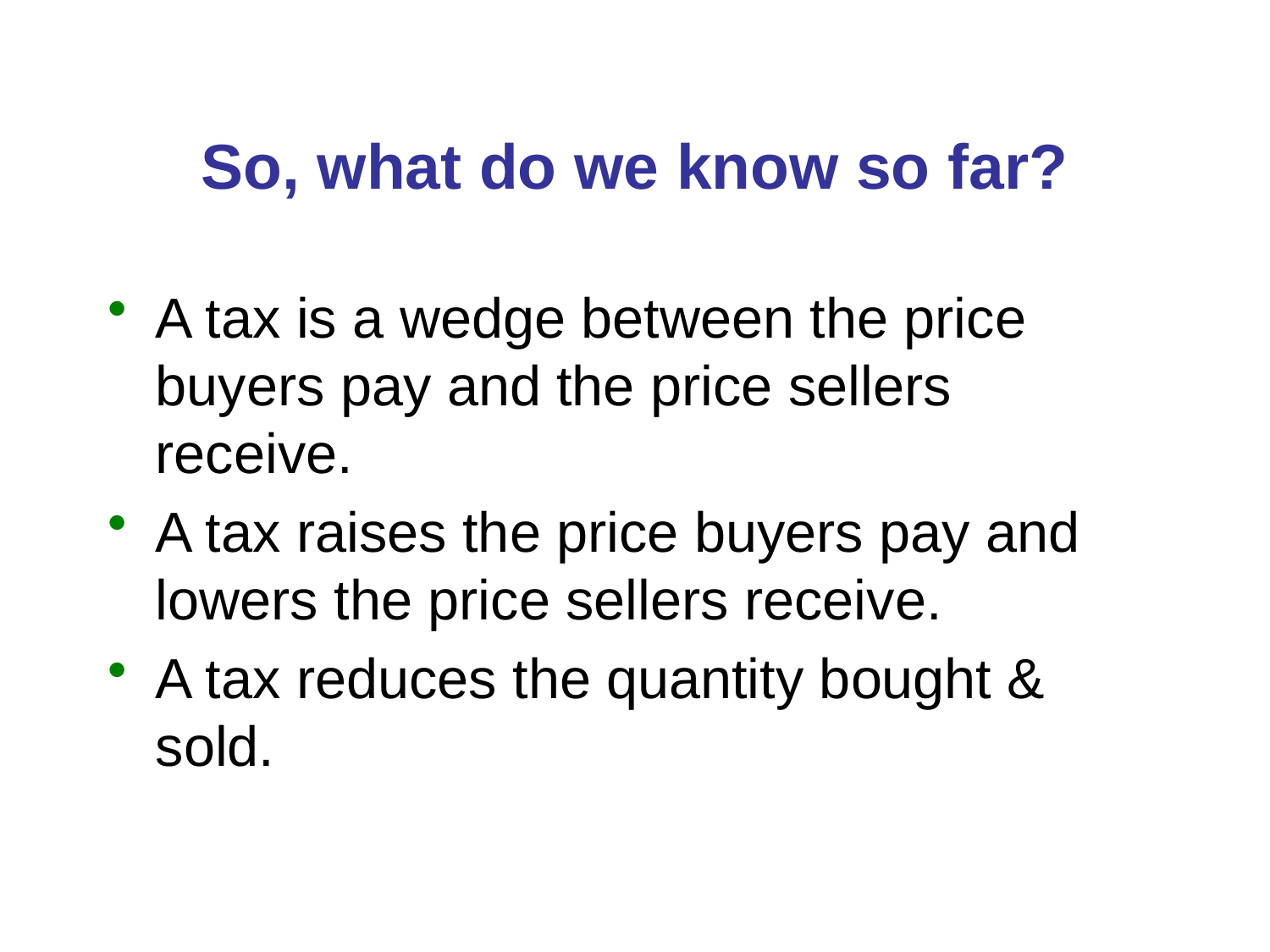

# So, what do we know so far?
A tax is a wedge between the price buyers pay and the price sellers receive.
A tax raises the price buyers pay and lowers the price sellers receive.
A tax reduces the quantity bought & sold.